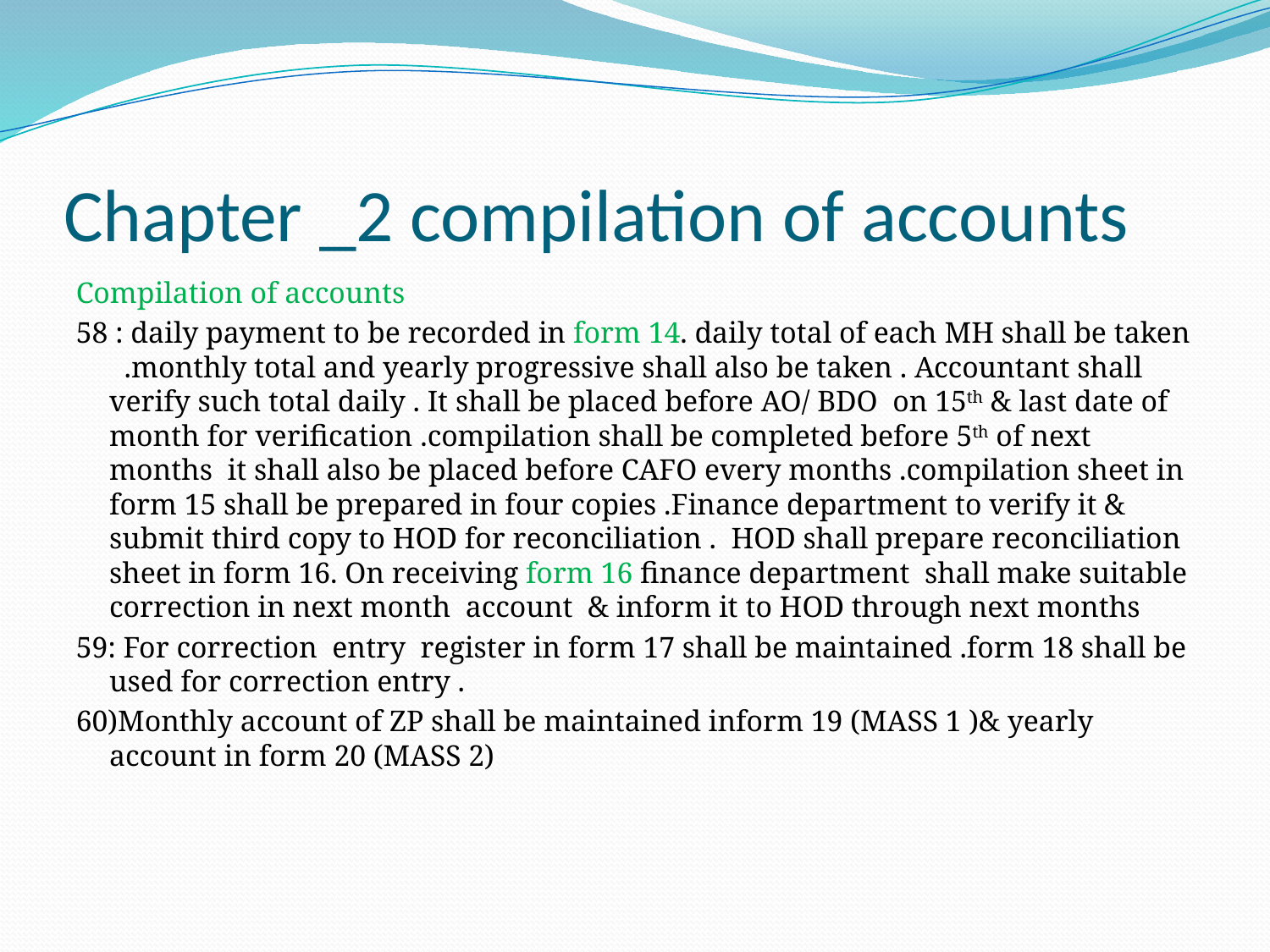

# Chapter _2 compilation of accounts
Compilation of accounts
58 : daily payment to be recorded in form 14. daily total of each MH shall be taken   .monthly total and yearly progressive shall also be taken . Accountant shall verify such total daily . It shall be placed before AO/ BDO  on 15th & last date of month for verification .compilation shall be completed before 5th of next months  it shall also be placed before CAFO every months .compilation sheet in form 15 shall be prepared in four copies .Finance department to verify it & submit third copy to HOD for reconciliation .  HOD shall prepare reconciliation sheet in form 16. On receiving form 16 finance department  shall make suitable correction in next month  account  & inform it to HOD through next months
59: For correction  entry  register in form 17 shall be maintained .form 18 shall be used for correction entry .
60)Monthly account of ZP shall be maintained inform 19 (MASS 1 )& yearly account in form 20 (MASS 2)